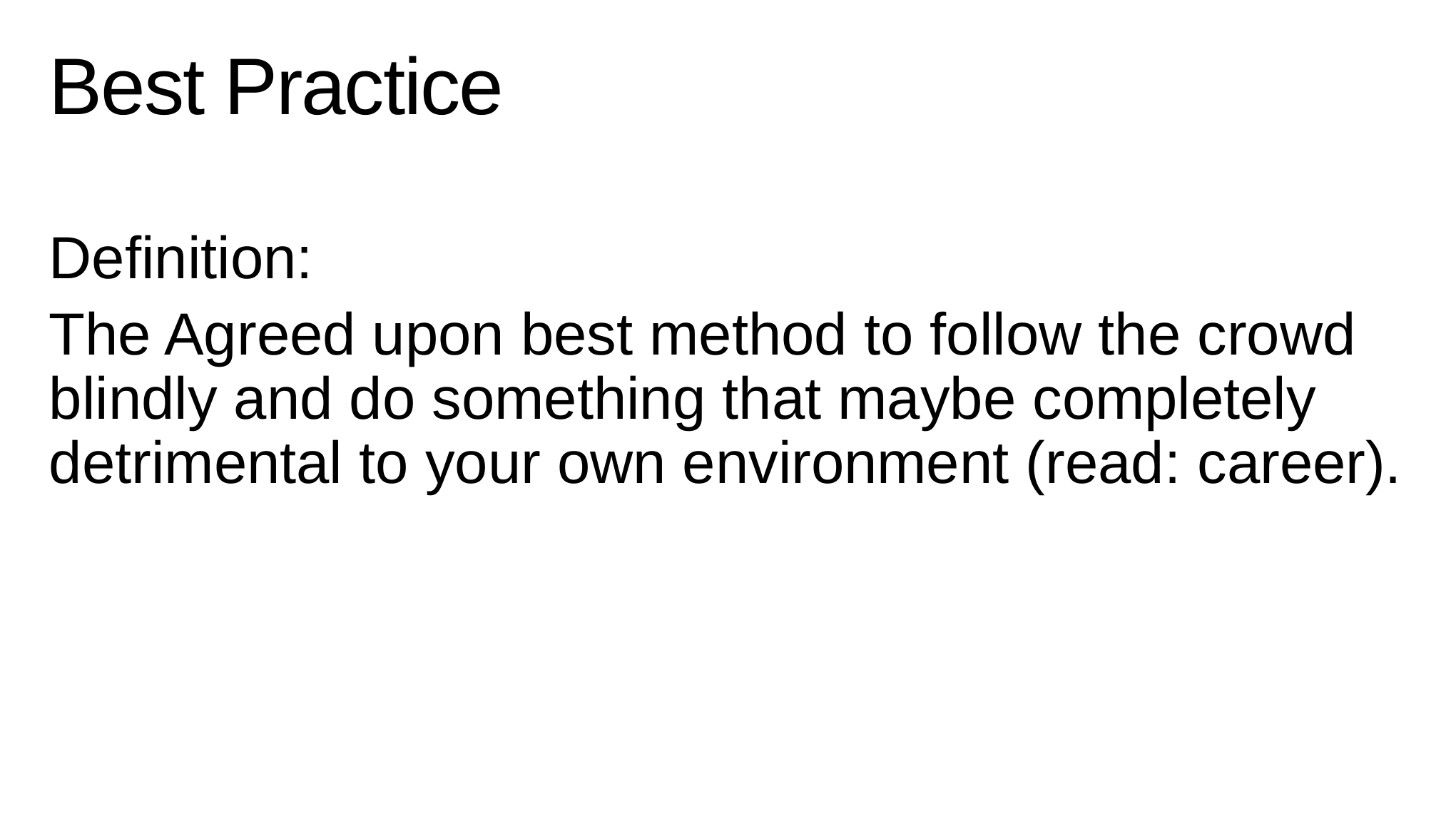

# Best Practice
Definition:
The Agreed upon best method to follow the crowd blindly and do something that maybe completely detrimental to your own environment (read: career).